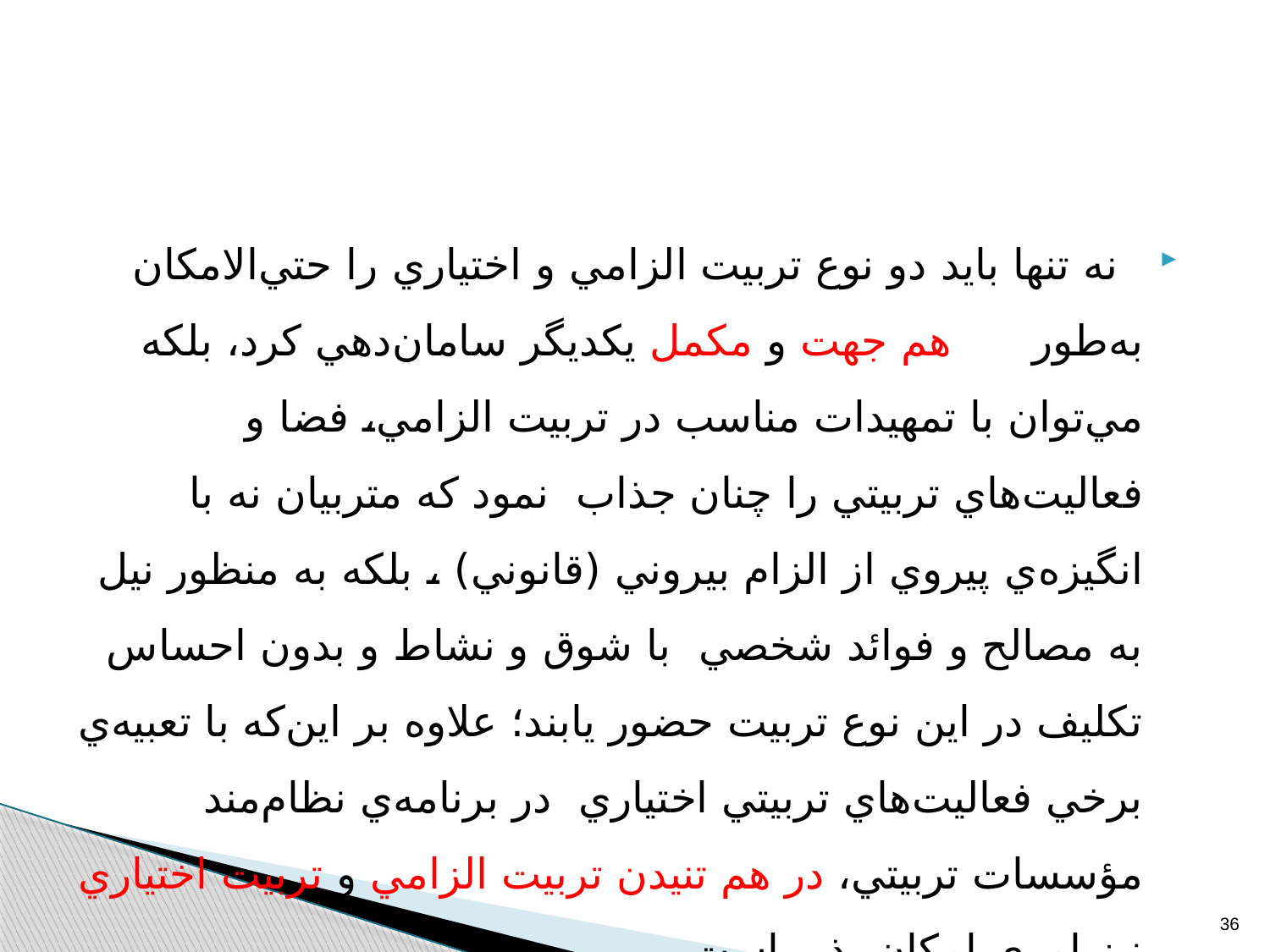

#
  نه تنها بايد دو نوع تربيت الزامي و اختياري را حتي‌الامكان به‌طور      هم جهت ‌و مكمل يكديگر سامان‌دهي كرد، بلكه مي‌توان با تمهيدات مناسب در تربيت الزامي، فضا و فعاليت‌هاي تربيتي را چنان جذاب  نمود كه متربيان نه با انگيزه‌ي پيروي از الزام بيروني (قانوني) ، بلكه به منظور نيل به مصالح و فوائد شخصي  با شوق و نشاط و بدون احساس تكليف در اين نوع تربيت حضور يابند؛ علاوه بر اين‌كه با تعبيه‌ي برخي فعاليت‌هاي تربيتي اختياري  در برنامه‌ي نظام‌مند مؤسسات تربيتي، در هم تنيدن تربيت الزامي و تربيت اختياري نيز امري امكان پذیر است

36